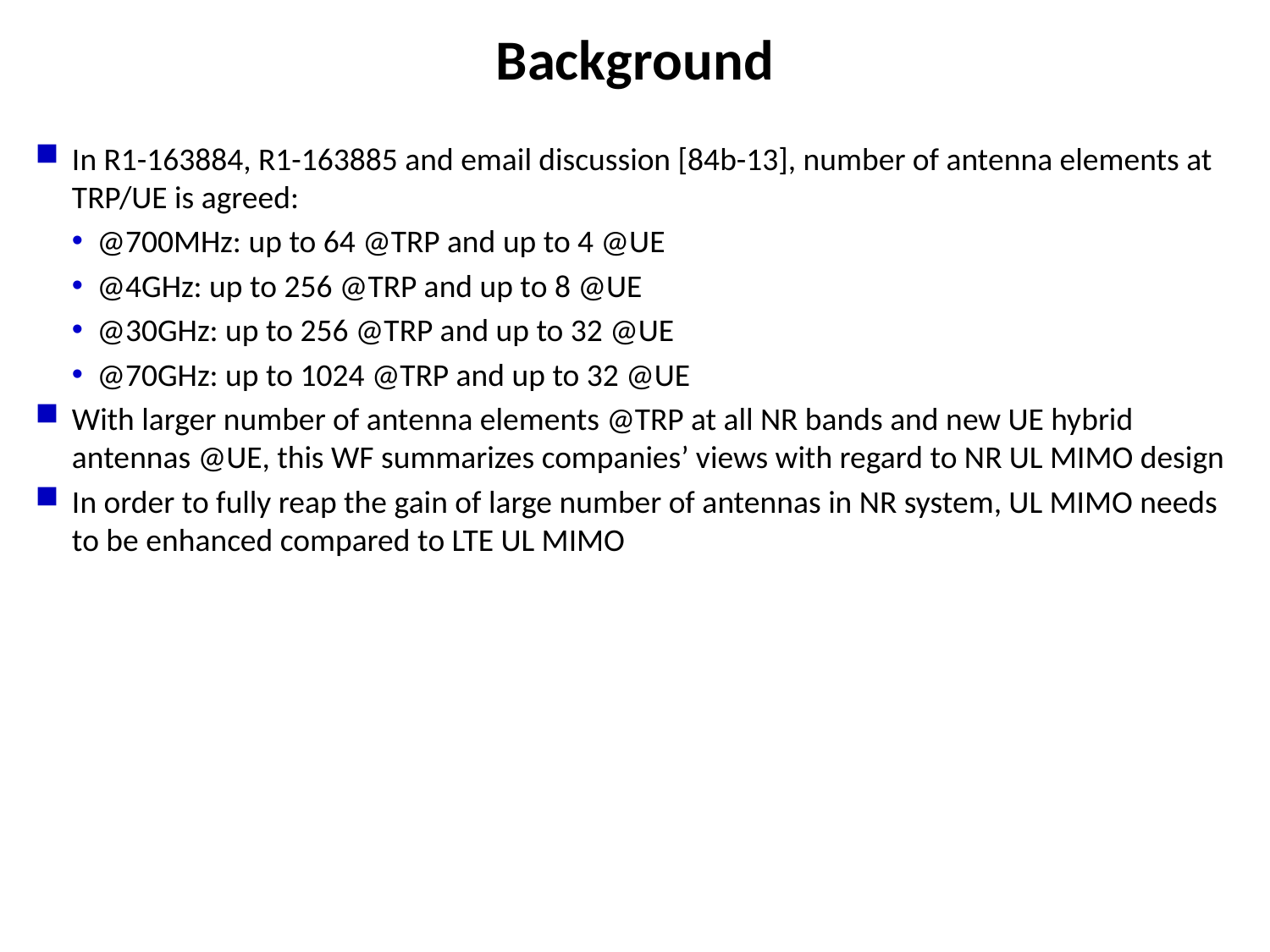

# Background
In R1-163884, R1-163885 and email discussion [84b-13], number of antenna elements at TRP/UE is agreed:
@700MHz: up to 64 @TRP and up to 4 @UE
@4GHz: up to 256 @TRP and up to 8 @UE
@30GHz: up to 256 @TRP and up to 32 @UE
@70GHz: up to 1024 @TRP and up to 32 @UE
With larger number of antenna elements @TRP at all NR bands and new UE hybrid antennas @UE, this WF summarizes companies’ views with regard to NR UL MIMO design
In order to fully reap the gain of large number of antennas in NR system, UL MIMO needs to be enhanced compared to LTE UL MIMO